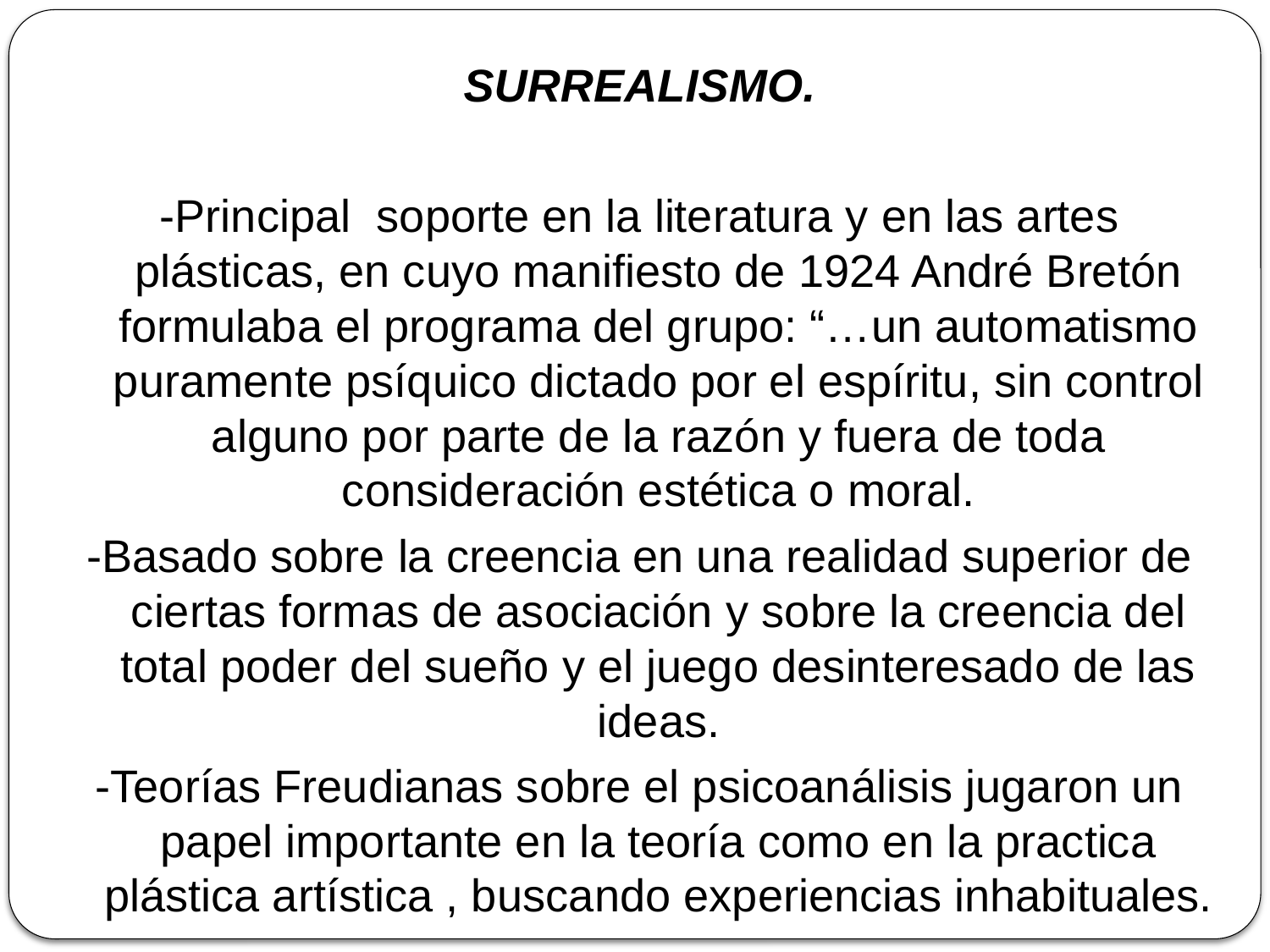

SURREALISMO.

-Principal  soporte en la literatura y en las artes plásticas, en cuyo manifiesto de 1924 André Bretón formulaba el programa del grupo: “…un automatismo puramente psíquico dictado por el espíritu, sin control alguno por parte de la razón y fuera de toda consideración estética o moral.
-Basado sobre la creencia en una realidad superior de ciertas formas de asociación y sobre la creencia del total poder del sueño y el juego desinteresado de las ideas.
-Teorías Freudianas sobre el psicoanálisis jugaron un papel importante en la teoría como en la practica plástica artística , buscando experiencias inhabituales.